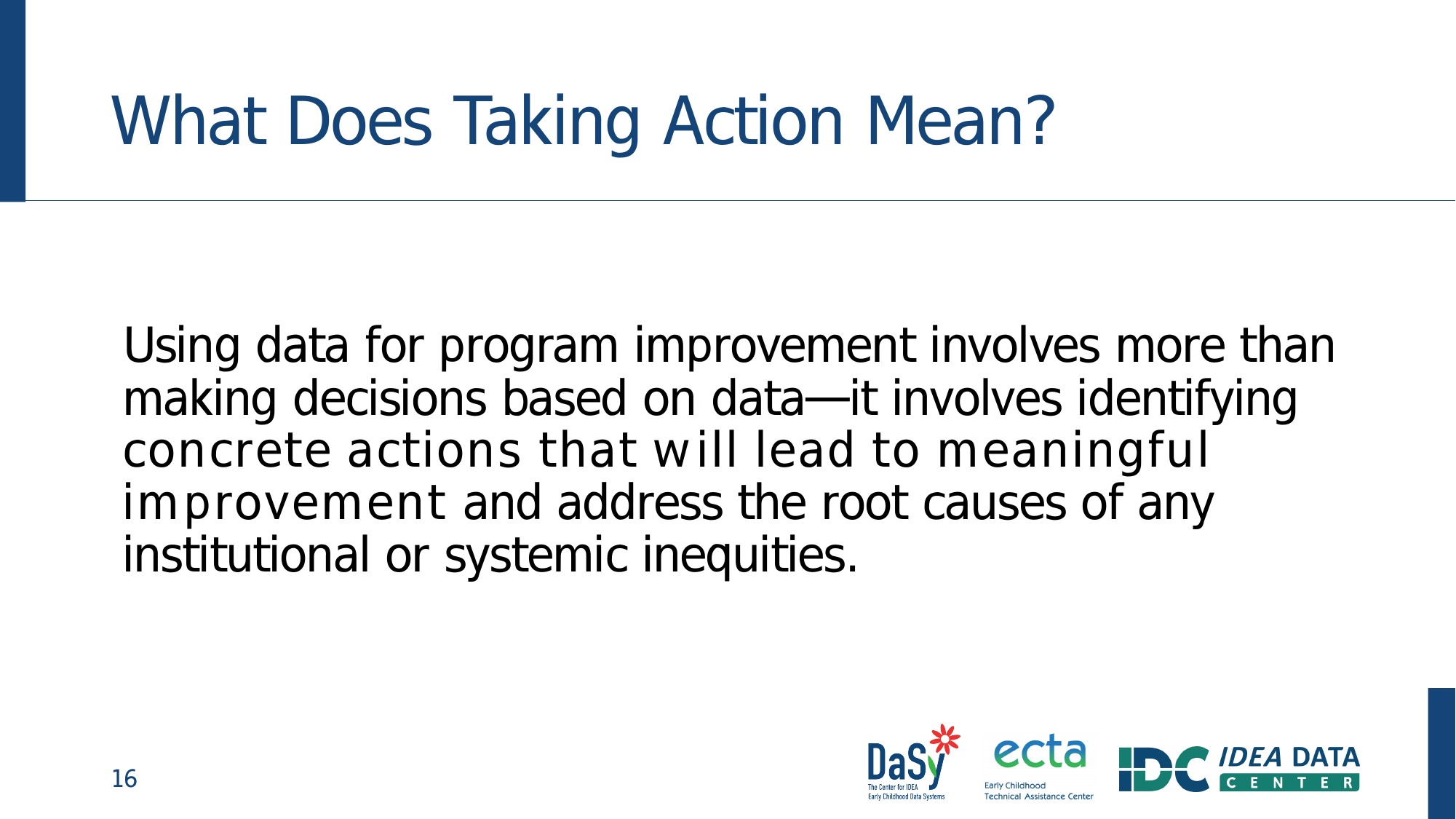

# What Does Taking Action Mean?

Using data for program improvement involves more than making decisions based on data—it involves identifying concrete actions that will lead to meaningful improvement and address the root causes of any institutional or systemic inequities.